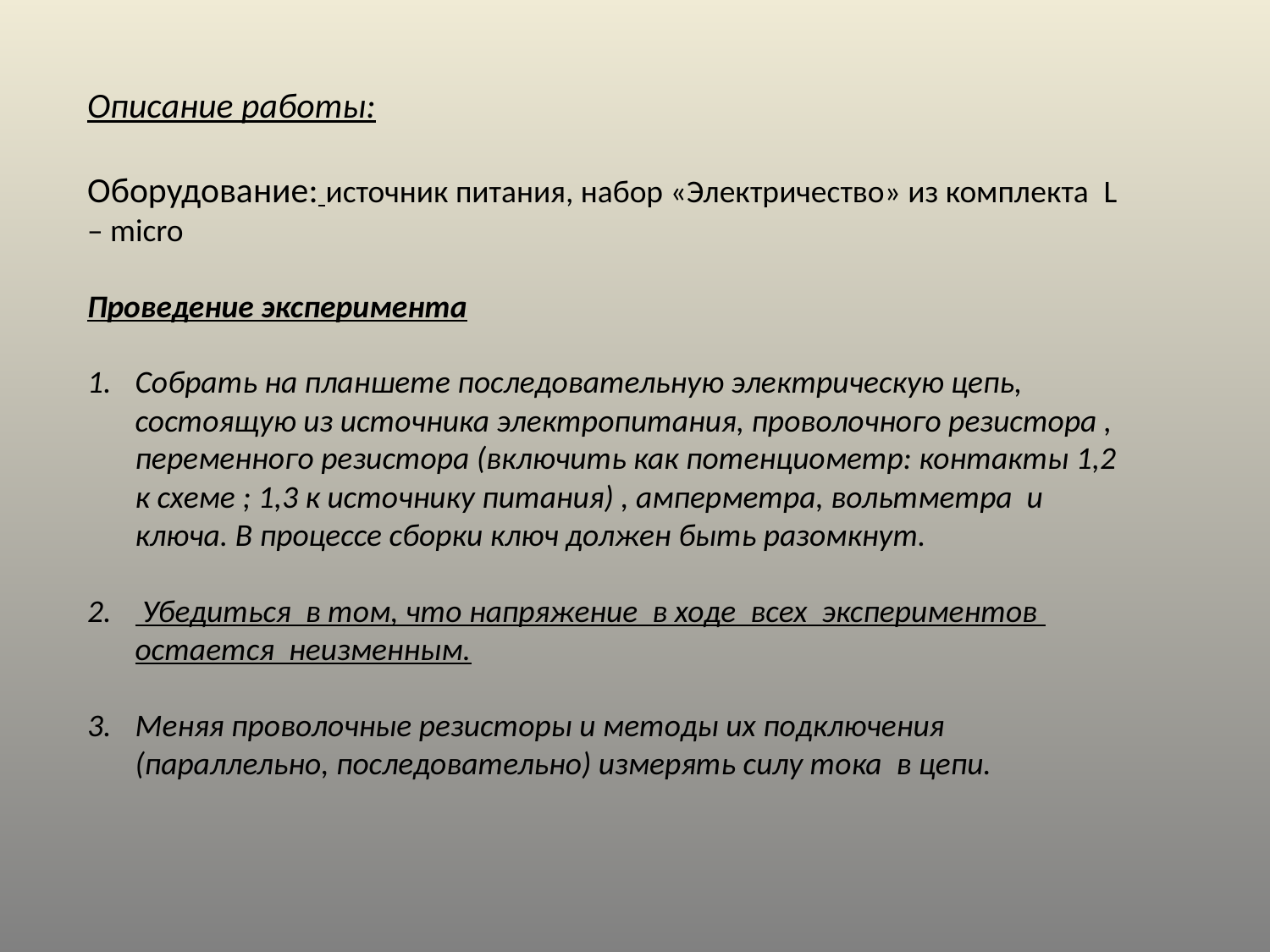

Описание работы:

Оборудование: источник питания, набор «Электричество» из комплекта  L – micro

Проведение эксперимента

Собрать на планшете последовательную электрическую цепь, состоящую из источника электропитания, проволочного резистора , переменного резистора (включить как потенциометр: контакты 1,2 к схеме ; 1,3 к источнику питания) , амперметра, вольтметра  и ключа. В процессе сборки ключ должен быть разомкнут.

 Убедиться  в том, что напряжение  в ходе  всех  экспериментов  остается  неизменным.

Меняя проволочные резисторы и методы их подключения (параллельно, последовательно) измерять силу тока  в цепи.